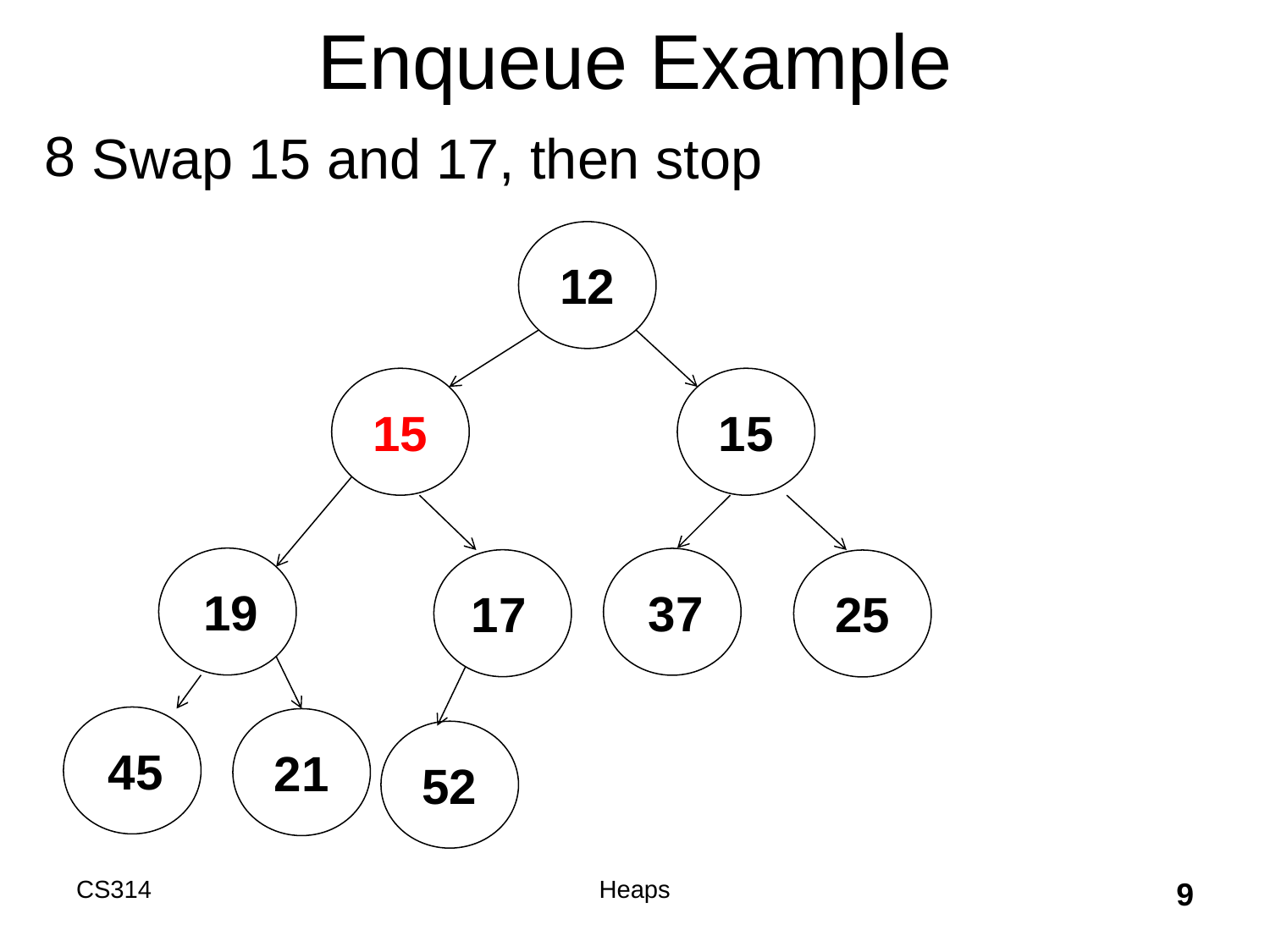

# Enqueue Example
Swap 15 and 17, then stop

12

15
15

19
37
17
25

45
21
52
CS314
Heaps
9